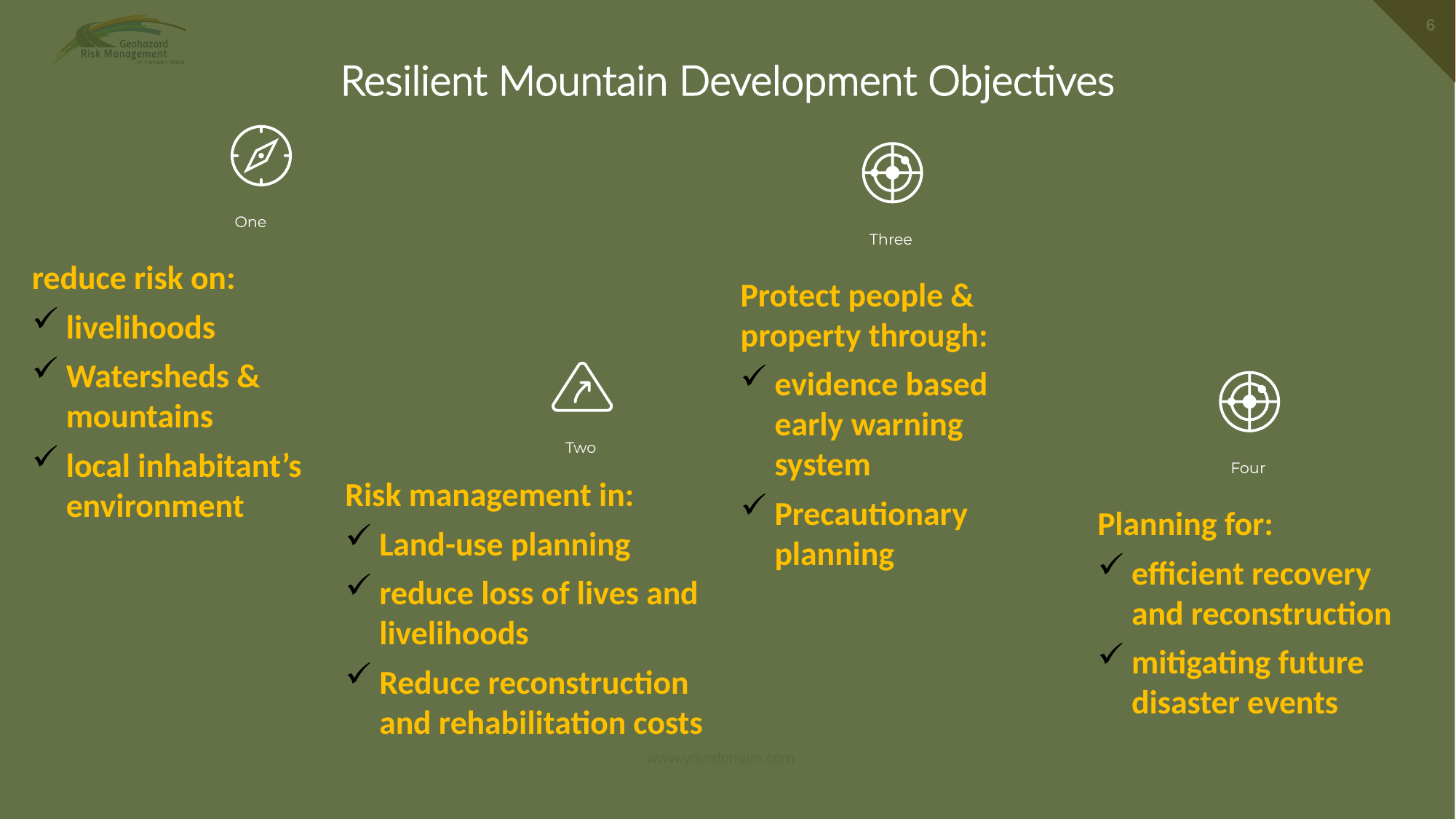

Resilient Mountain Development Objectives

One
reduce risk on:
livelihoods
Watersheds & mountains
local inhabitant’s  environment

Three
Protect people & property through:
evidence based early warning system
Precautionary planning

Two
Risk management in:
Land-use planning
reduce loss of lives and livelihoods
Reduce reconstruction and rehabilitation costs

Four
Planning for:
efficient recovery and reconstruction
mitigating future disaster events